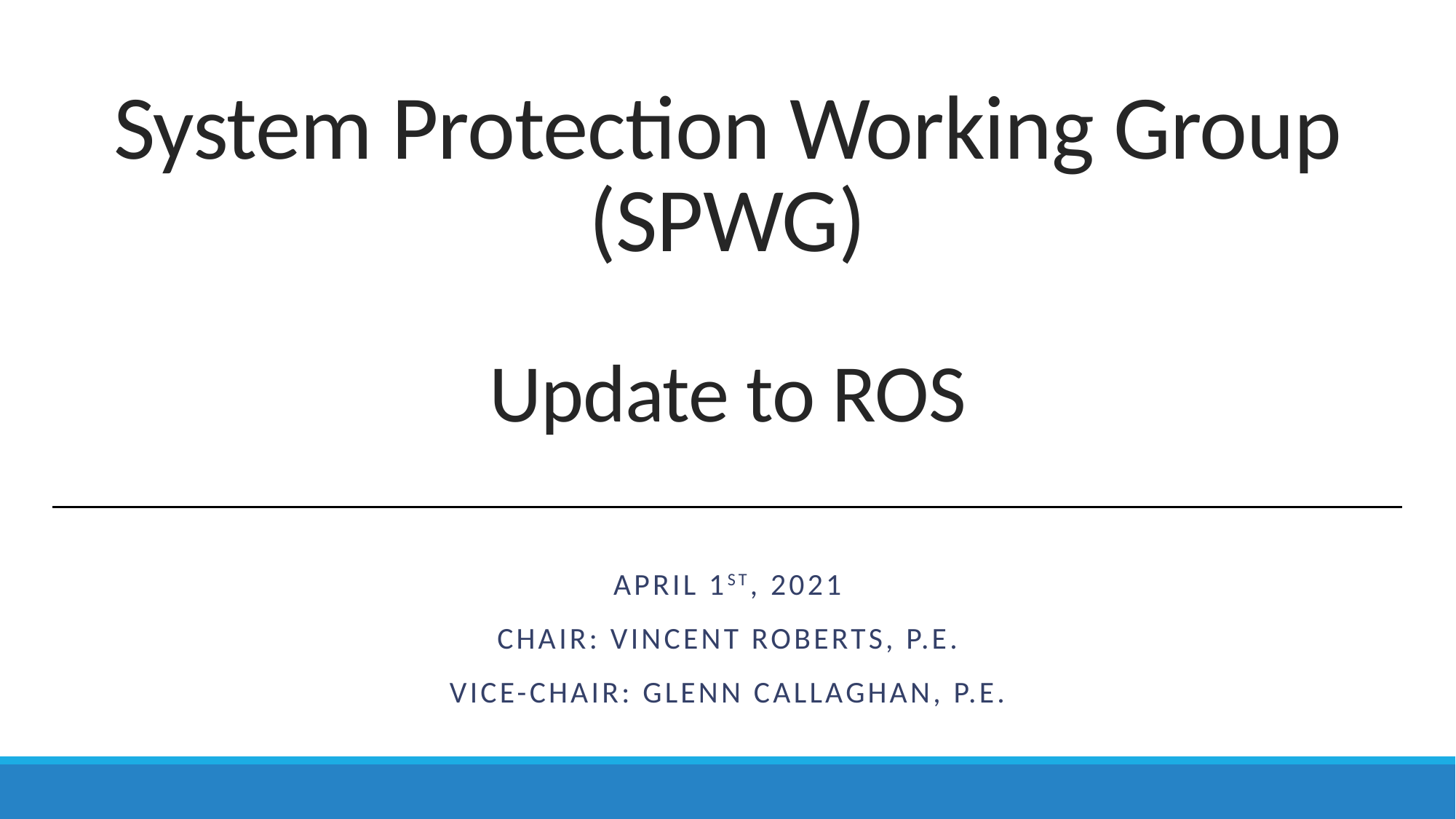

# System Protection Working Group (SPWG)
Update to ROS
April 1st, 2021
Chair: Vincent Roberts, P.E.
Vice-Chair: Glenn Callaghan, P.E.